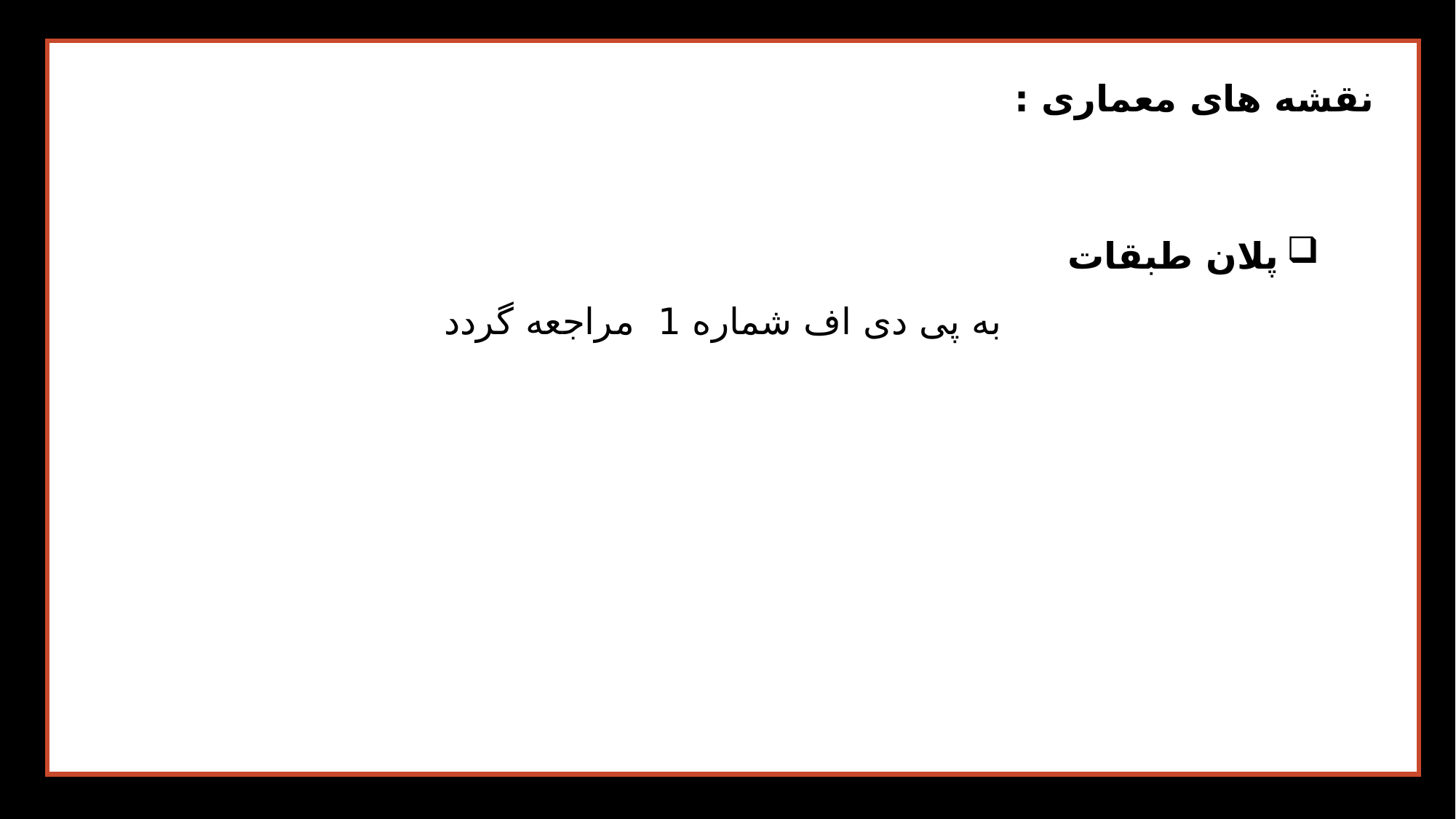

نقشه های معماری :

پلان طبقات
به پی دی اف شماره 1  مراجعه گردد